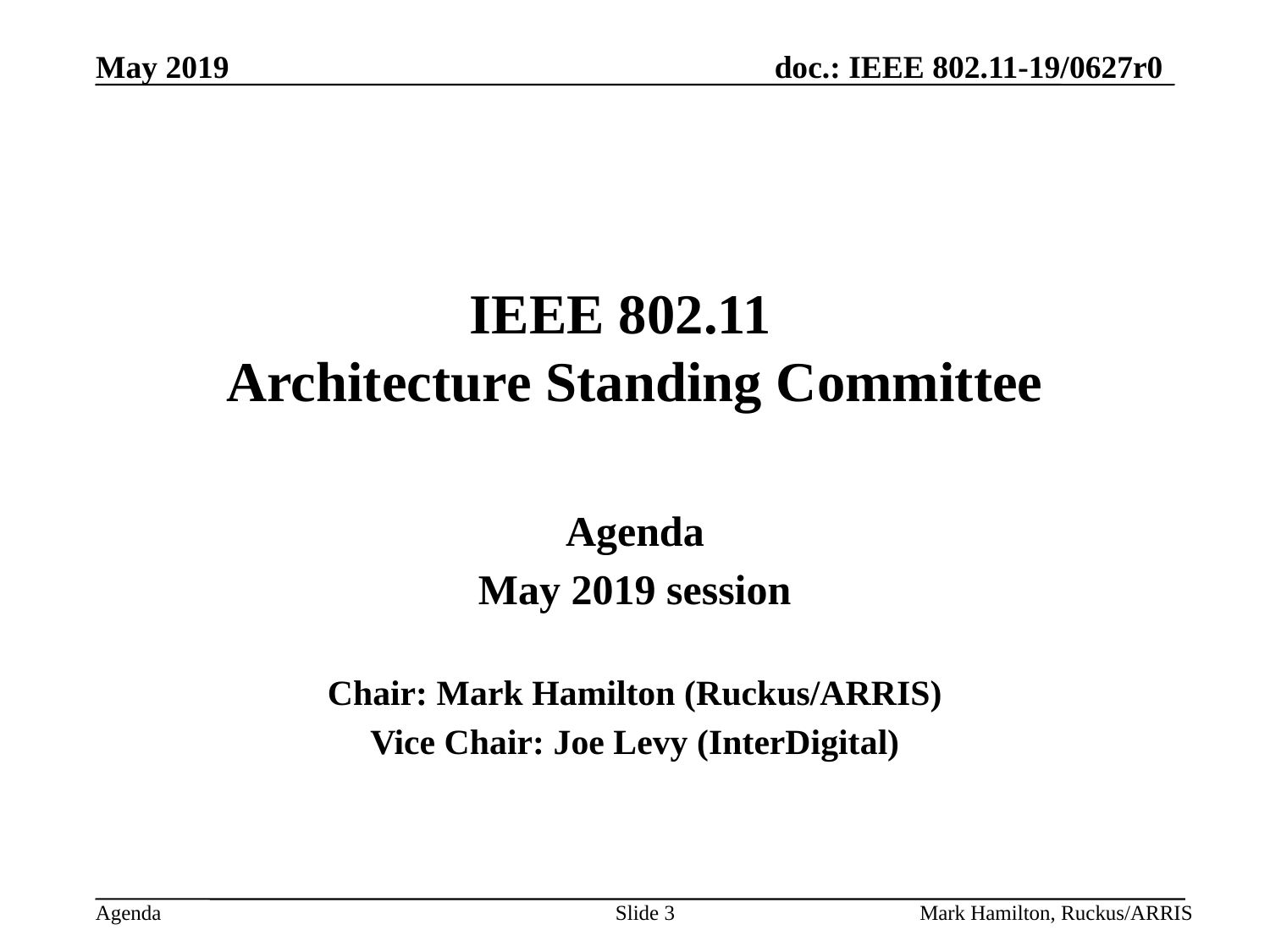

# IEEE 802.11 Architecture Standing Committee
Agenda
May 2019 session

Chair: Mark Hamilton (Ruckus/ARRIS)
Vice Chair: Joe Levy (InterDigital)